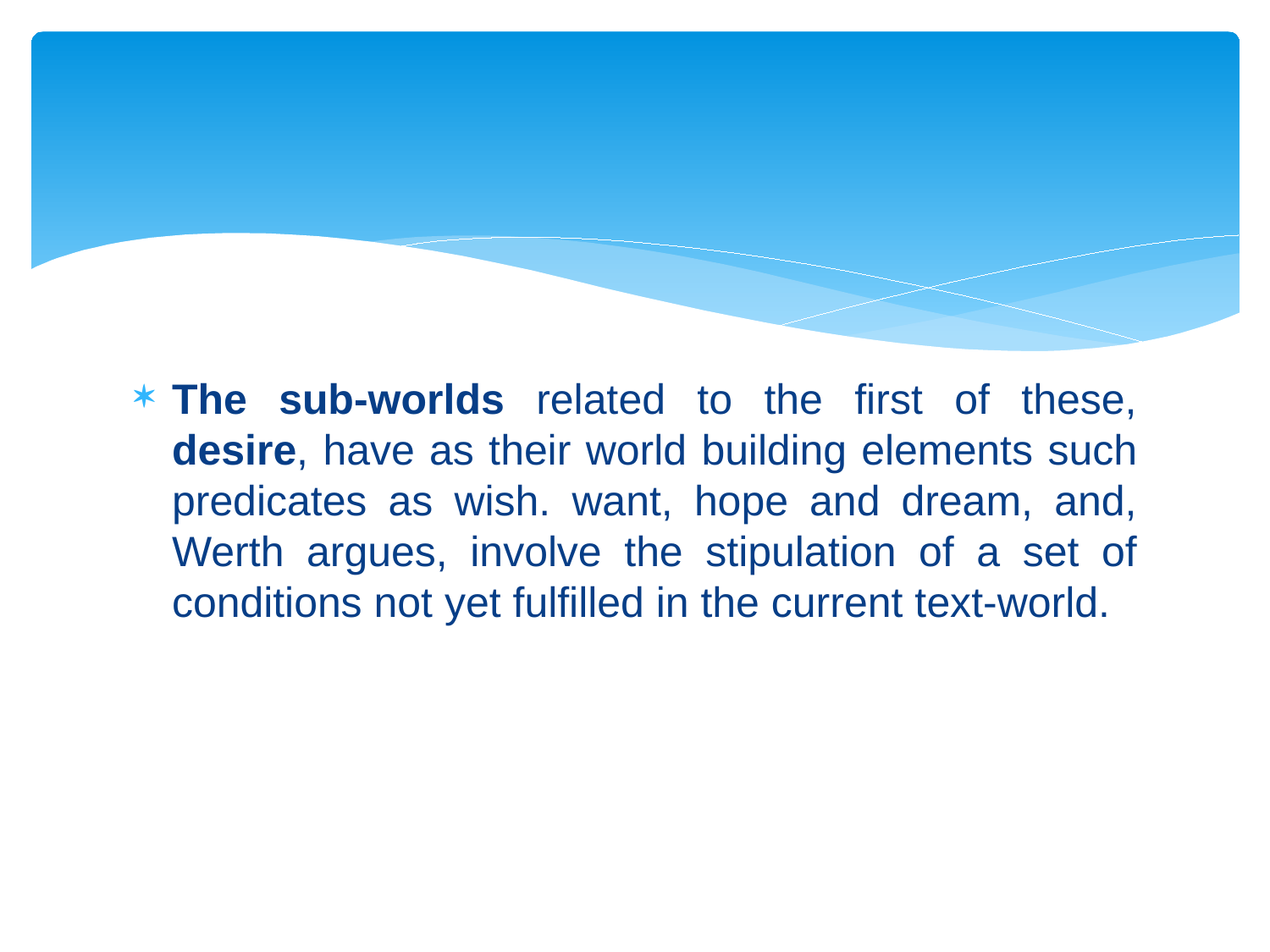

#
The sub-worlds re­lated to the first of these, desire, have as their world building elements such predicates as wish. want, hope and dream, and, Werth argues, involve the stipula­tion of a set of conditions not yet fulfilled in the current text-world.